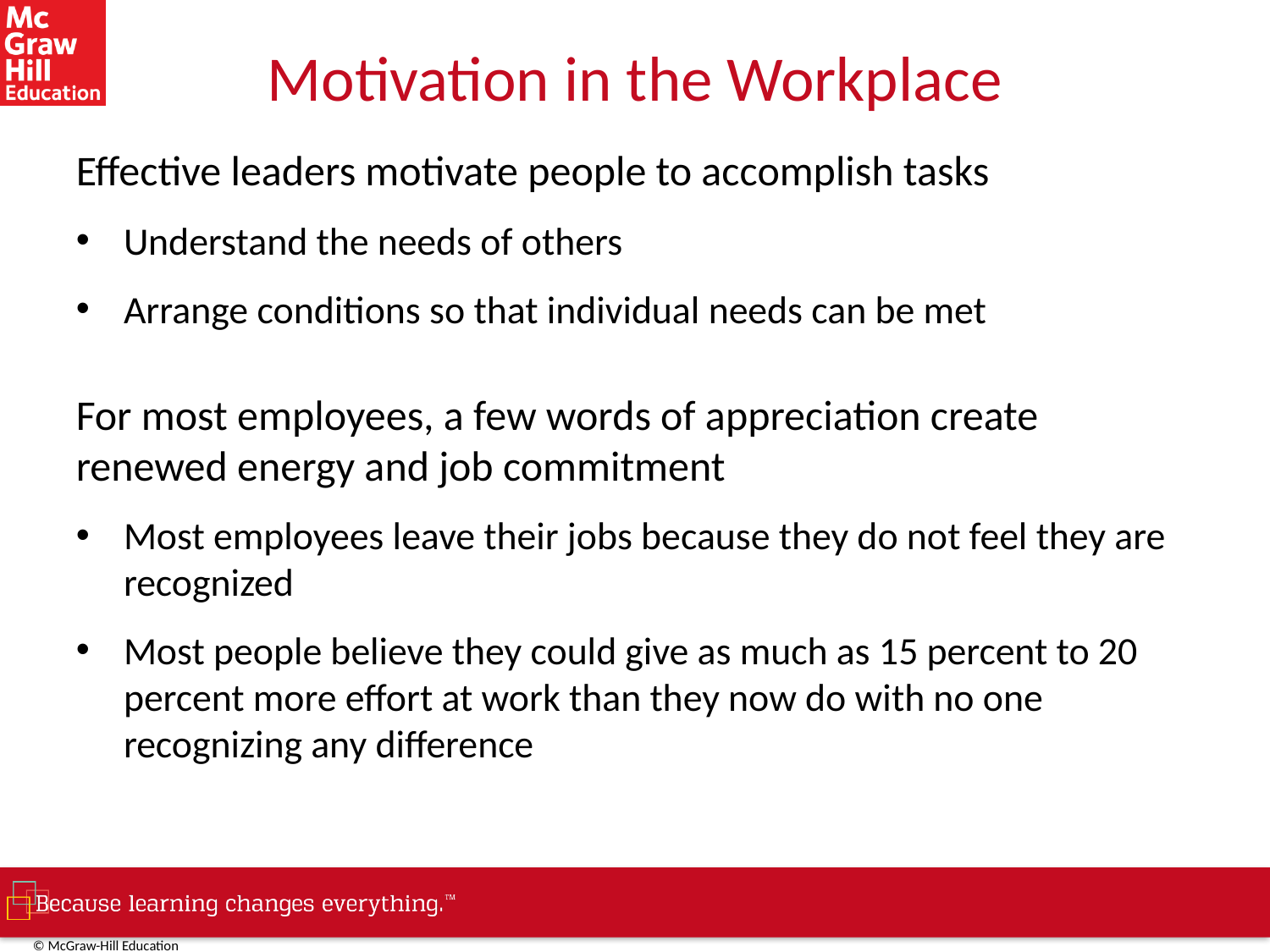

# Motivation in the Workplace
Effective leaders motivate people to accomplish tasks
Understand the needs of others
Arrange conditions so that individual needs can be met

For most employees, a few words of appreciation create renewed energy and job commitment
Most employees leave their jobs because they do not feel they are recognized
Most people believe they could give as much as 15 percent to 20 percent more effort at work than they now do with no one recognizing any difference